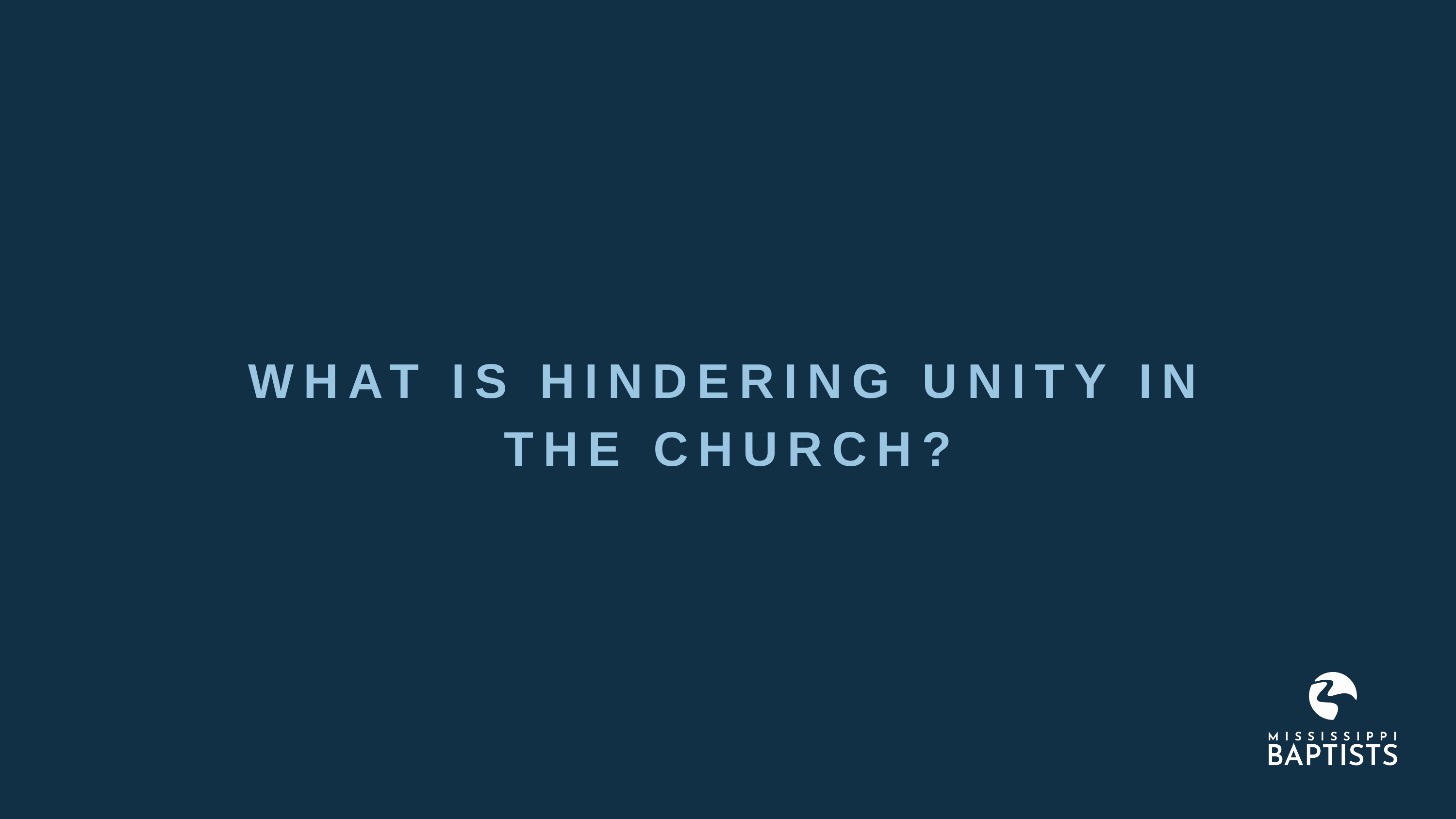

WHAT IS HINDERING UNITY IN THE CHURCH?